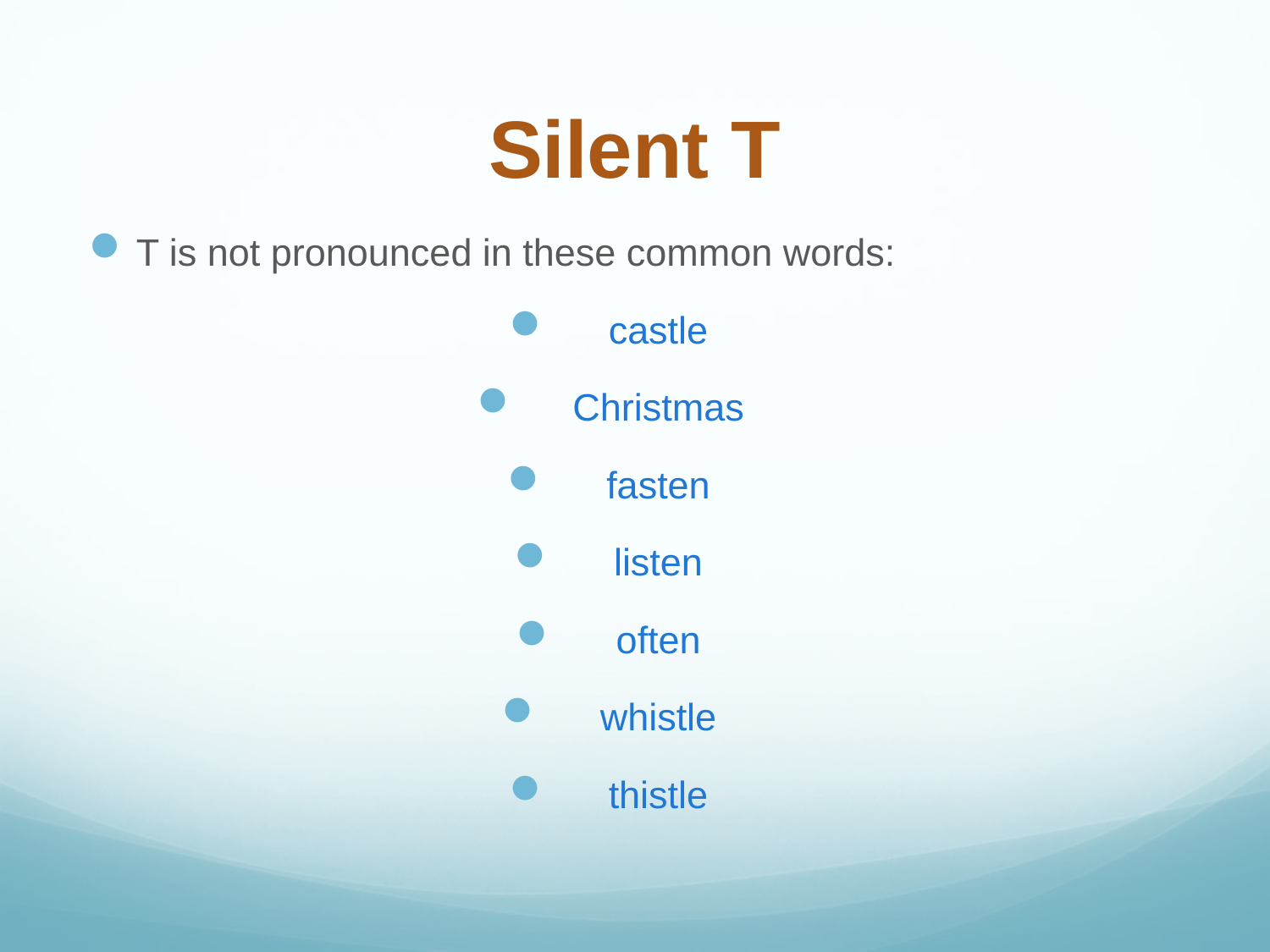

# Silent T
T is not pronounced in these common words:
castle
Christmas
 fasten
listen
often
whistle
thistle